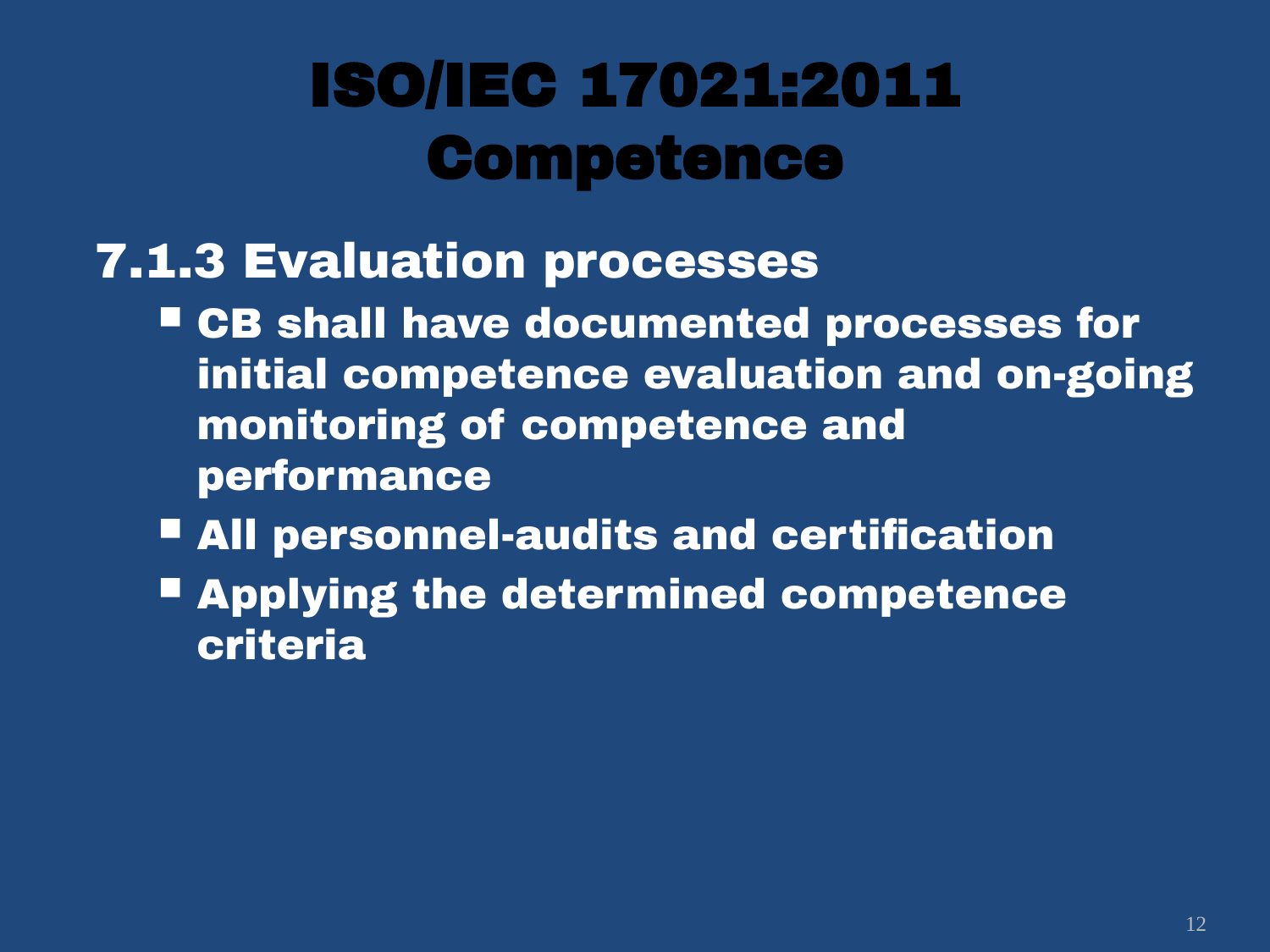

# ISO/IEC 17021:2011 Competence
7.1.3 Evaluation processes
CB shall have documented processes for initial competence evaluation and on-going monitoring of competence and performance
All personnel-audits and certification
Applying the determined competence criteria

12